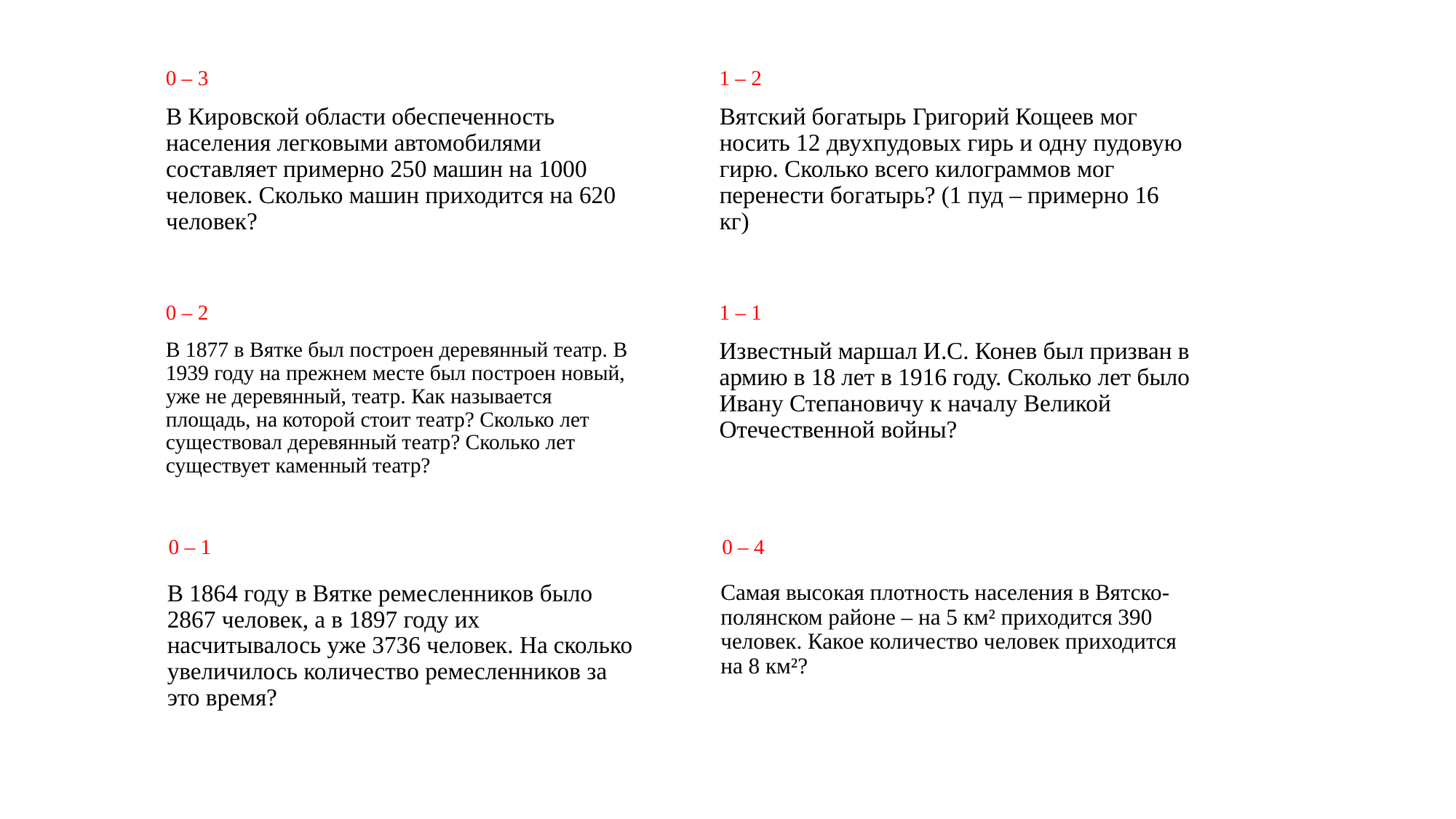

0 – 3
1 – 2
В Кировской области обеспеченность населения легковыми автомобилями составляет примерно 250 машин на 1000 человек. Сколько машин приходится на 620 человек?
Вятский богатырь Григорий Кощеев мог носить 12 двухпудовых гирь и одну пудовую гирю. Сколько всего килограммов мог перенести богатырь? (1 пуд – примерно 16 кг)
0 – 2
1 – 1
В 1877 в Вятке был построен деревянный театр. В 1939 году на прежнем месте был построен новый, уже не деревянный, театр. Как называется площадь, на которой стоит театр? Сколько лет существовал деревянный театр? Сколько лет существует каменный театр?
Известный маршал И.С. Конев был призван в армию в 18 лет в 1916 году. Сколько лет было Ивану Степановичу к началу Великой Отечественной войны?
0 – 1
0 – 4
В 1864 году в Вятке ремесленников было 2867 человек, а в 1897 году их насчитывалось уже 3736 человек. На сколько увеличилось количество ремесленников за это время?
Самая высокая плотность населения в Вятско-полянском районе – на 5 км² приходится 390 человек. Какое количество человек приходится на 8 км²?